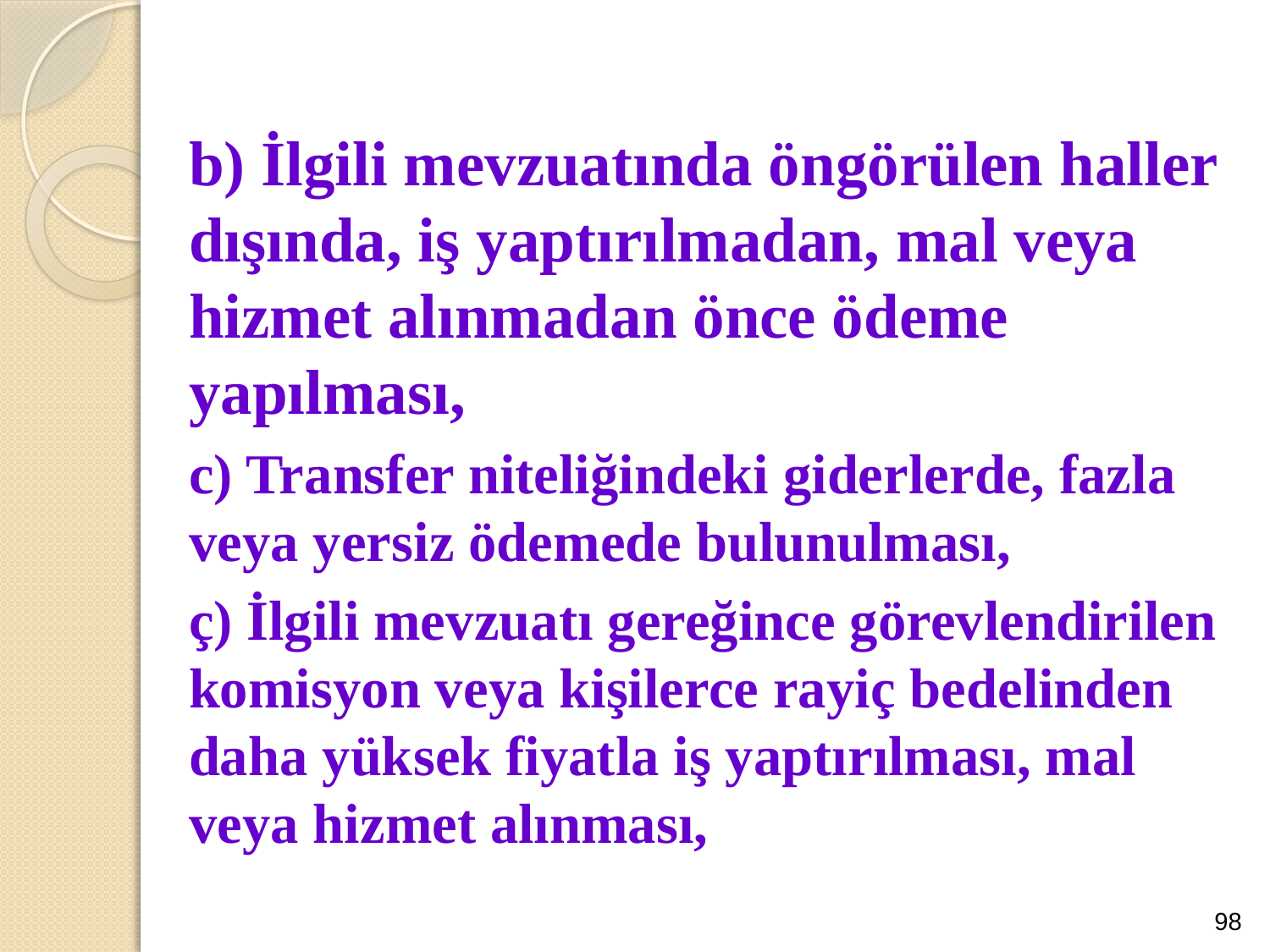

b) İlgili mevzuatında öngörülen haller dışında, iş yaptırılmadan, mal veya hizmet alınmadan önce ödeme yapılması,
c) Transfer niteliğindeki giderlerde, fazla veya yersiz ödemede bulunulması,
ç) İlgili mevzuatı gereğince görevlendirilen komisyon veya kişilerce rayiç bedelinden daha yüksek fiyatla iş yaptırılması, mal veya hizmet alınması,

98